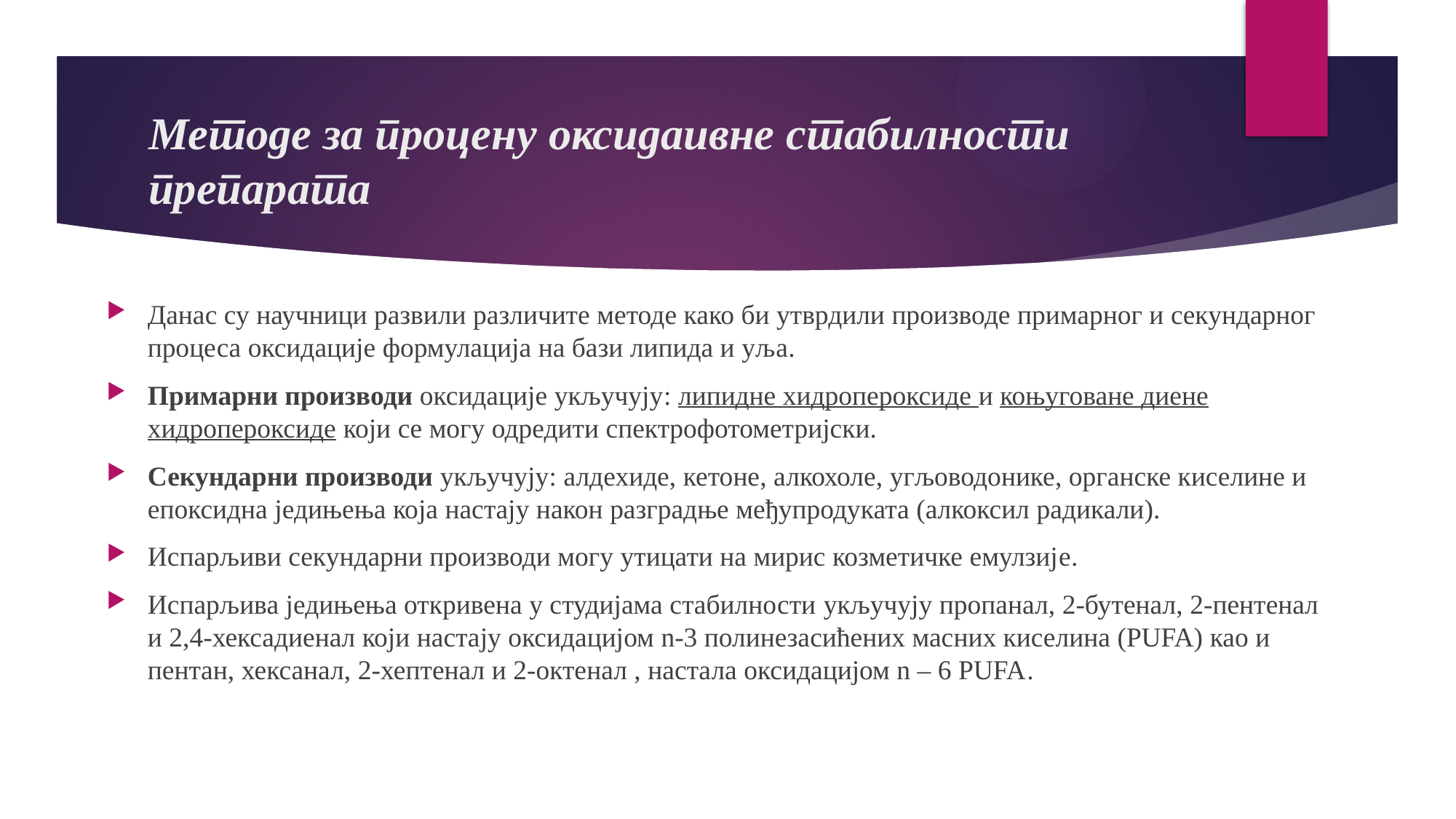

# Методе за процену оксидаивне стабилности препарата
Данас су научници развили различите методе како би утврдили производе примарног и секундарног процеса оксидације формулација на бази липида и уља.
Примарни производи оксидације укључују: липидне хидропероксиде и коњуговане диене хидропероксиде који се могу одредити спектрофотометријски.
Секундарни производи укључују: алдехиде, кетоне, алкохоле, угљоводонике, органске киселине и епоксидна једињења која настају након разградње међупродуката (алкоксил радикали).
Испарљиви секундарни производи могу утицати на мирис козметичке емулзије.
Испарљива једињења откривена у студијама стабилности укључују пропанал, 2-бутенал, 2-пентенал и 2,4-хексадиенал који настају оксидацијом n-3 полинезасићених масних киселина (PUFA) као и пентан, хексанал, 2-хептенал и 2-октенал , настала оксидацијом n – 6 PUFA.